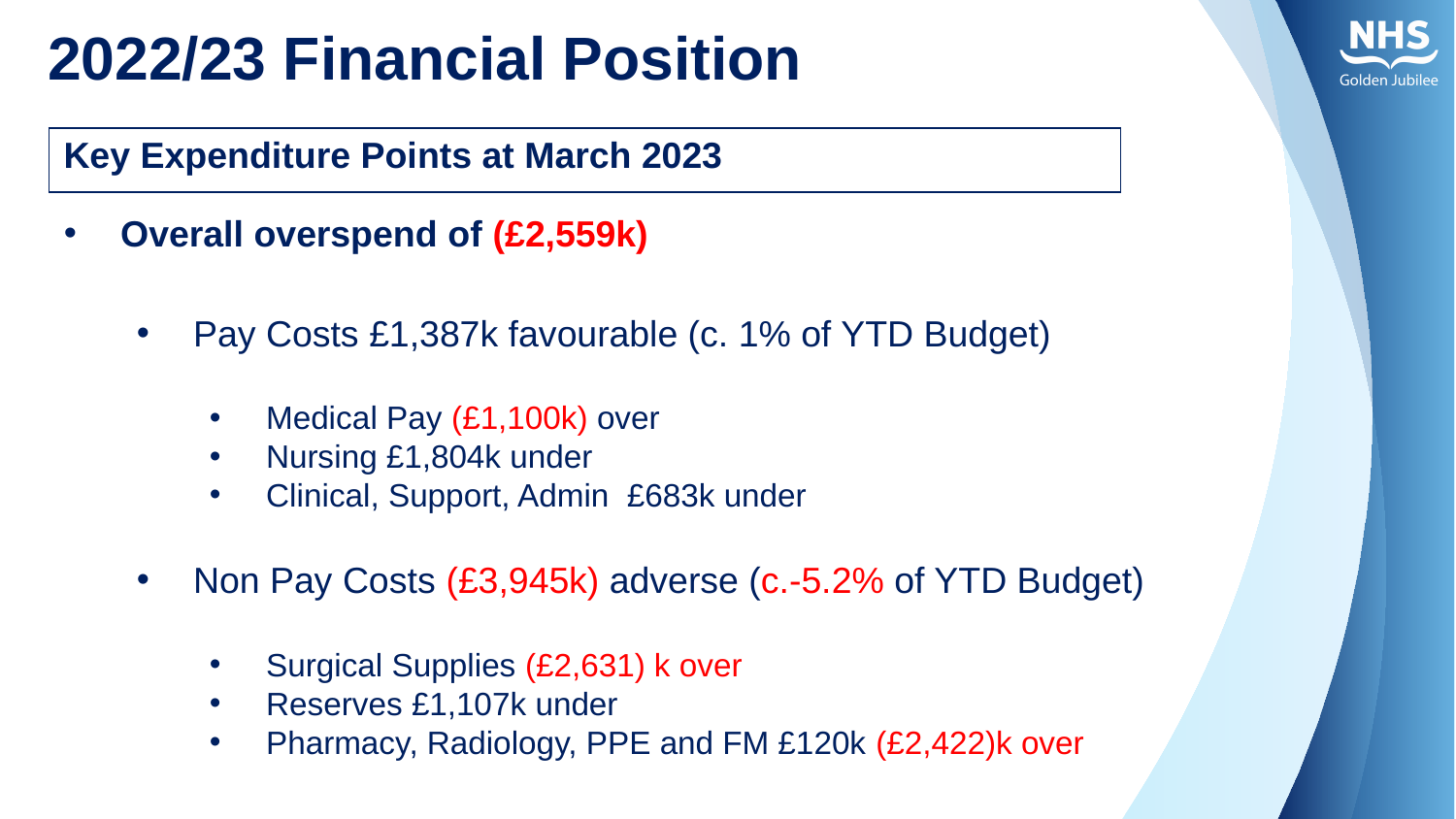

# 2022/23 Financial Position
| Key Expenditure Points at March 2023 |
| --- |
Overall overspend of (£2,559k)

Pay Costs £1,387k favourable (c. 1% of YTD Budget)

Medical Pay (£1,100k) over
Nursing £1,804k under
Clinical, Support, Admin  £683k under

Non Pay Costs (£3,945k) adverse (c.-5.2% of YTD Budget)

Surgical Supplies (£2,631) k over
Reserves £1,107k under
Pharmacy, Radiology, PPE and FM £120k (£2,422)k over